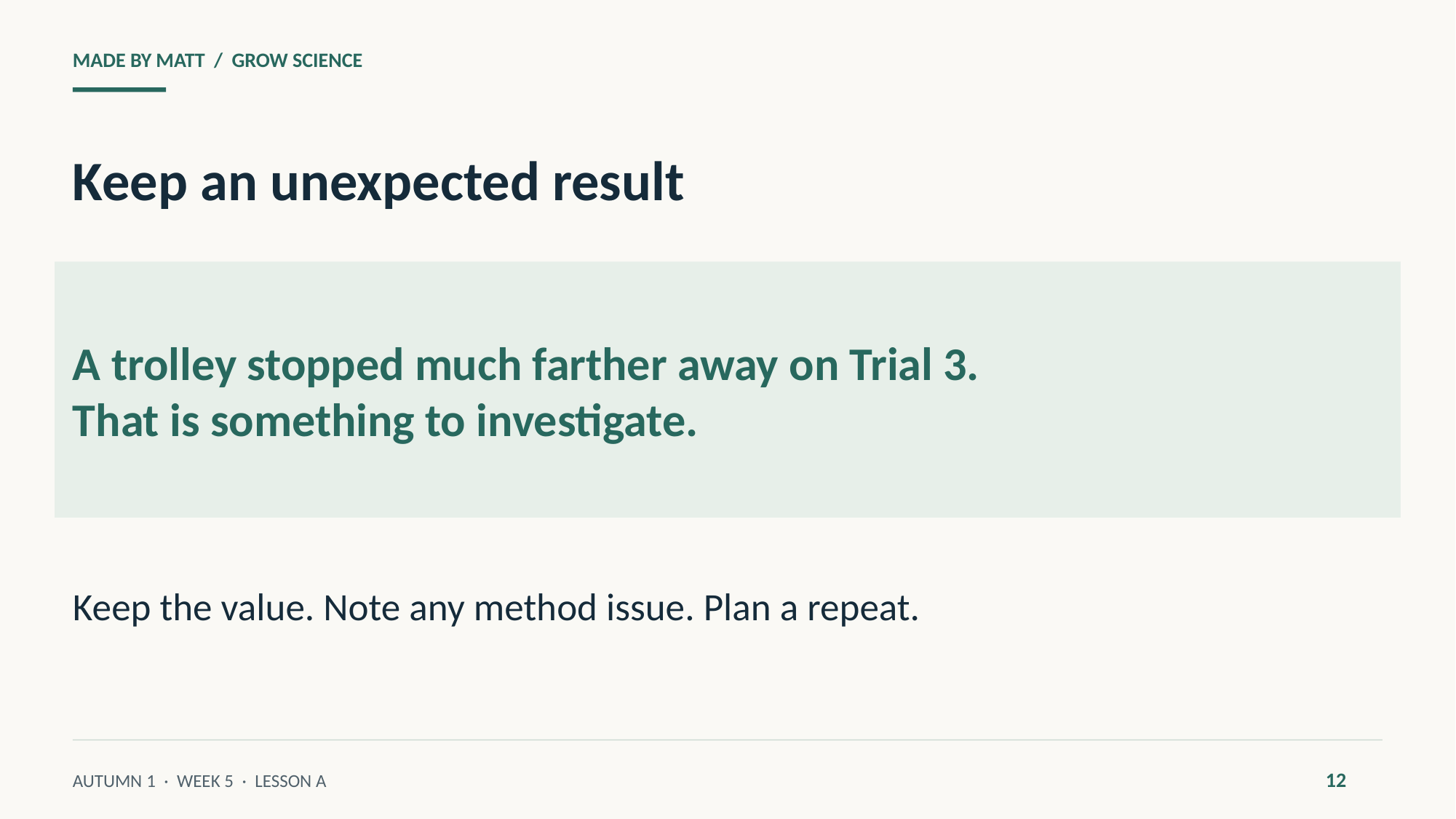

MADE BY MATT  /  GROW SCIENCE

Keep an unexpected result
A trolley stopped much farther away on Trial 3.
That is something to investigate.
Keep the value. Note any method issue. Plan a repeat.

12
AUTUMN 1  ·  WEEK 5  ·  LESSON A